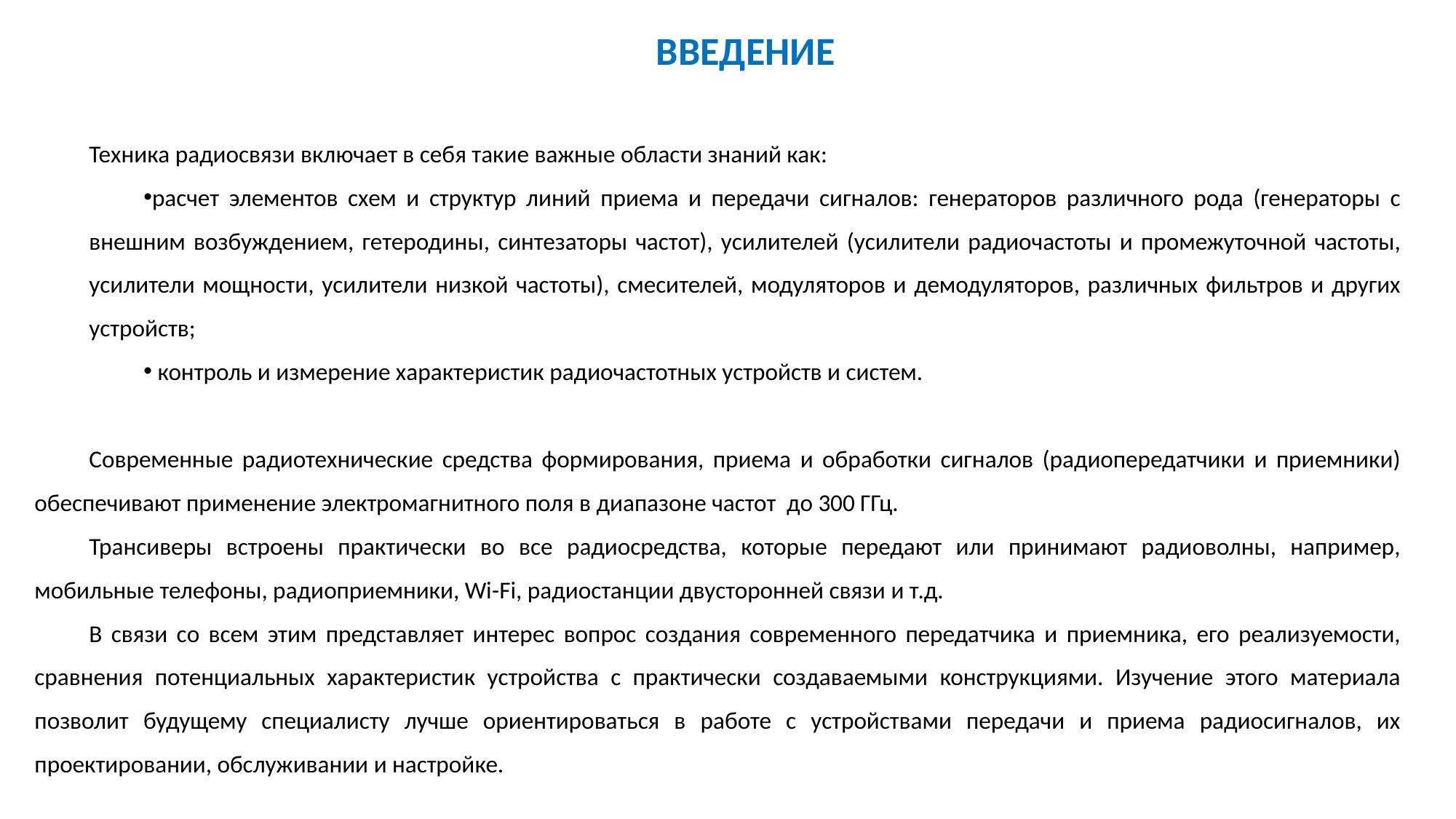

ВВЕДЕНИЕ

Техника радиосвязи включает в себя такие важные области знаний как:
расчет элементов схем и структур линий приема и передачи сигналов: генераторов различного рода (генераторы с внешним возбуждением, гетеродины, синтезаторы частот), усилителей (усилители радиочастоты и промежуточной частоты, усилители мощности, усилители низкой частоты), смесителей, модуляторов и демодуляторов, различных фильтров и других устройств;
 контроль и измерение характеристик радиочастотных устройств и систем.

Современные радиотехнические средства формирования, приема и обработки сигналов (радиопередатчики и приемники) обеспечивают применение электромагнитного поля в диапазоне частот  до 300 ГГц.
Трансиверы встроены практически во все радиосредства, которые передают или принимают радиоволны, например, мобильные телефоны, радиоприемники, Wi-Fi, радиостанции двусторонней связи и т.д.
В связи со всем этим представляет интерес вопрос создания современного передатчика и приемника, его реализуемости, сравнения потенциальных характеристик устройства с практически создаваемыми конструкциями. Изучение этого материала позволит будущему специалисту лучше ориентироваться в работе с устройствами передачи и приема радиосигналов, их проектировании, обслуживании и настройке.